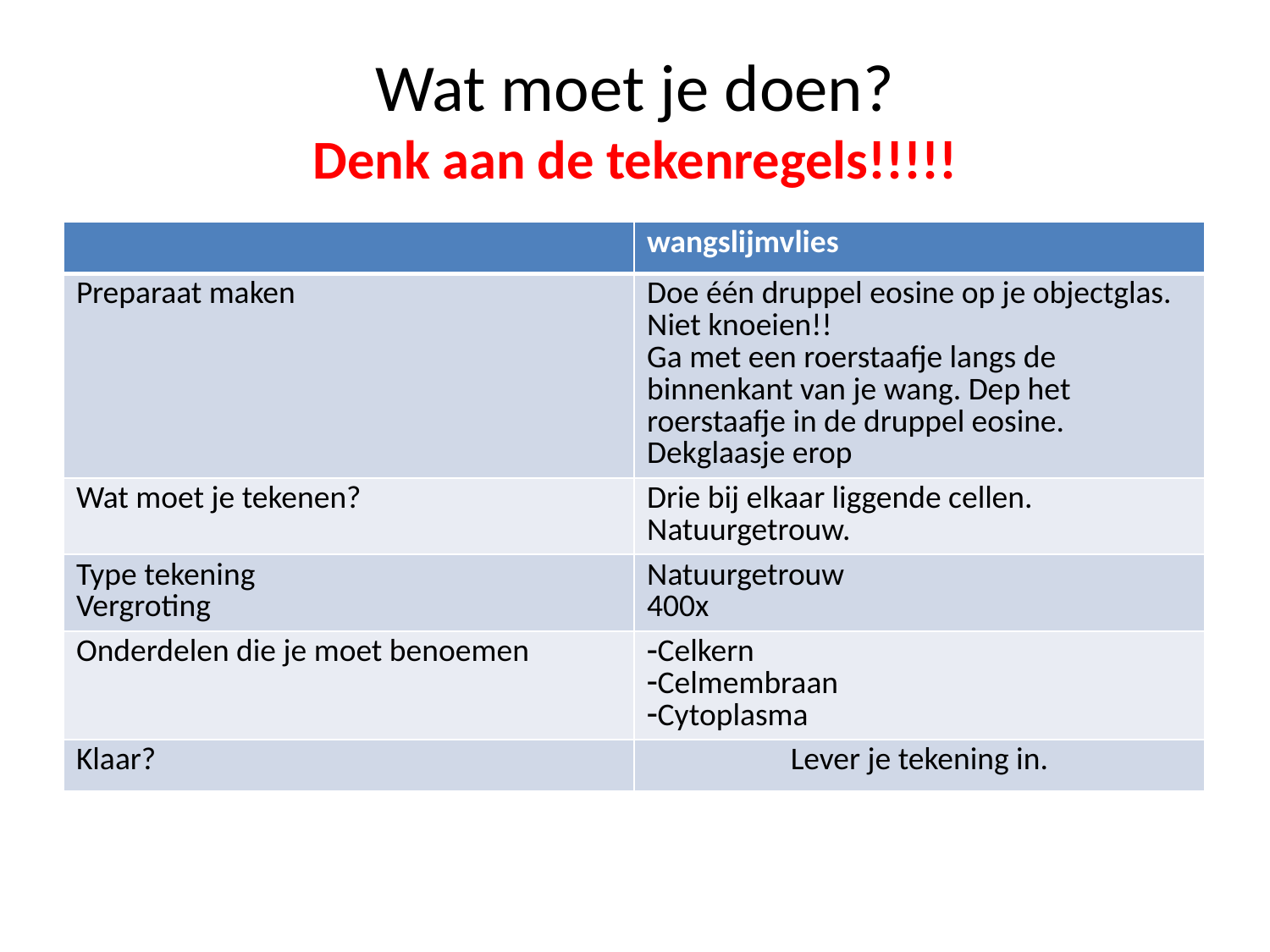

# Wat moet je doen? Denk aan de tekenregels!!!!!

|  | wangslijmvlies |
| --- | --- |
| Preparaat maken | Doe één druppel eosine op je objectglas. Niet knoeien!! Ga met een roerstaafje langs de binnenkant van je wang. Dep het roerstaafje in de druppel eosine. Dekglaasje erop |
| Wat moet je tekenen? | Drie bij elkaar liggende cellen. Natuurgetrouw. |
| Type tekening Vergroting | Natuurgetrouw 400x |
| Onderdelen die je moet benoemen | Celkern Celmembraan Cytoplasma |
| Klaar? | Lever je tekening in. |